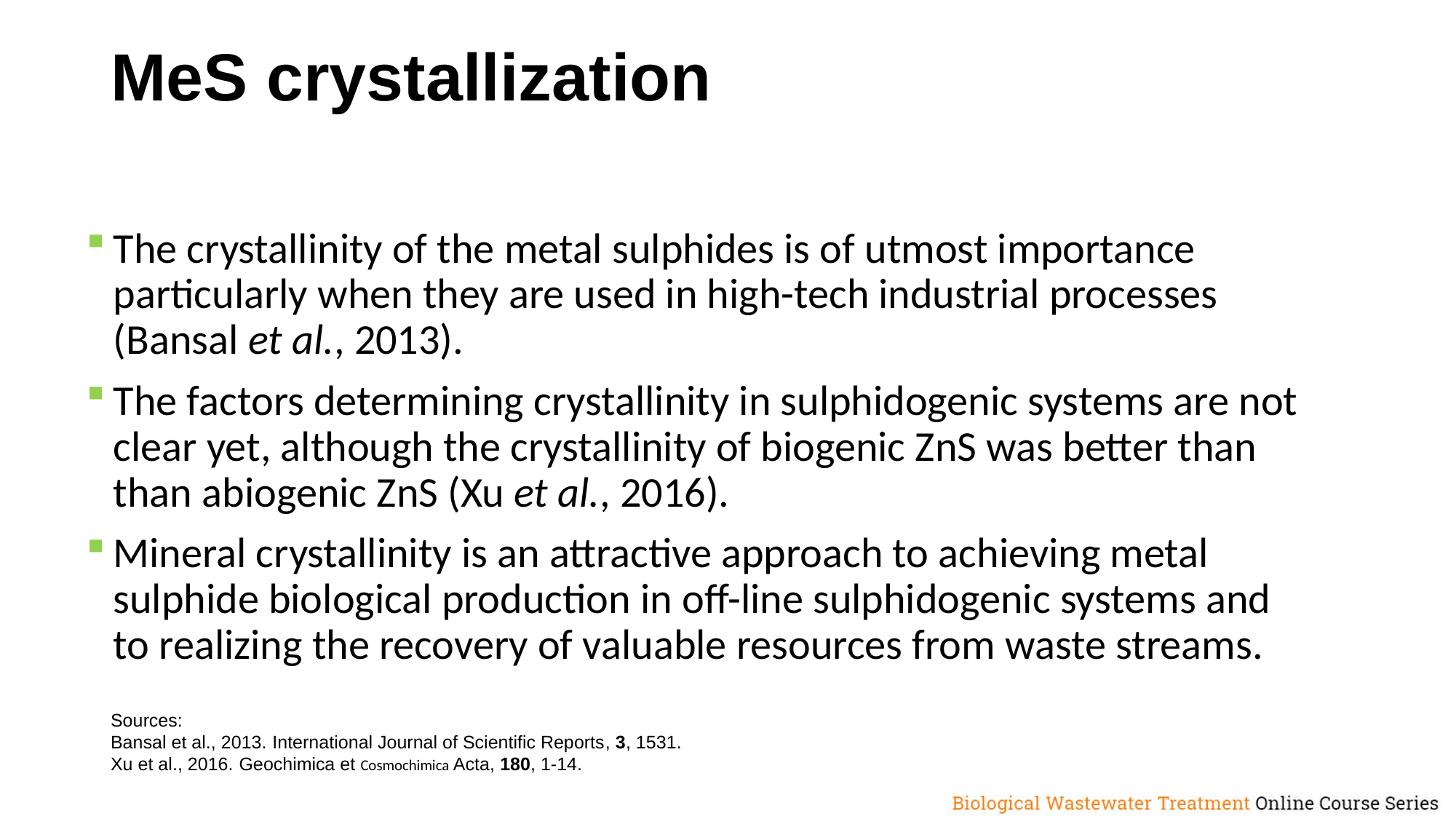

# MeS crystallization
The crystallinity of the metal sulphides is of utmost importance particularly when they are used in high-tech industrial processes (Bansal et al., 2013).
The factors determining crystallinity in sulphidogenic systems are not clear yet, although the crystallinity of biogenic ZnS was better than than abiogenic ZnS (Xu et al., 2016).
Mineral crystallinity is an attractive approach to achieving metal sulphide biological production in off-line sulphidogenic systems and to realizing the recovery of valuable resources from waste streams.

Sources:
Bansal et al., 2013. International Journal of Scientific Reports, 3, 1531.
Xu et al., 2016. Geochimica et Cosmochimica Acta, 180, 1-14.